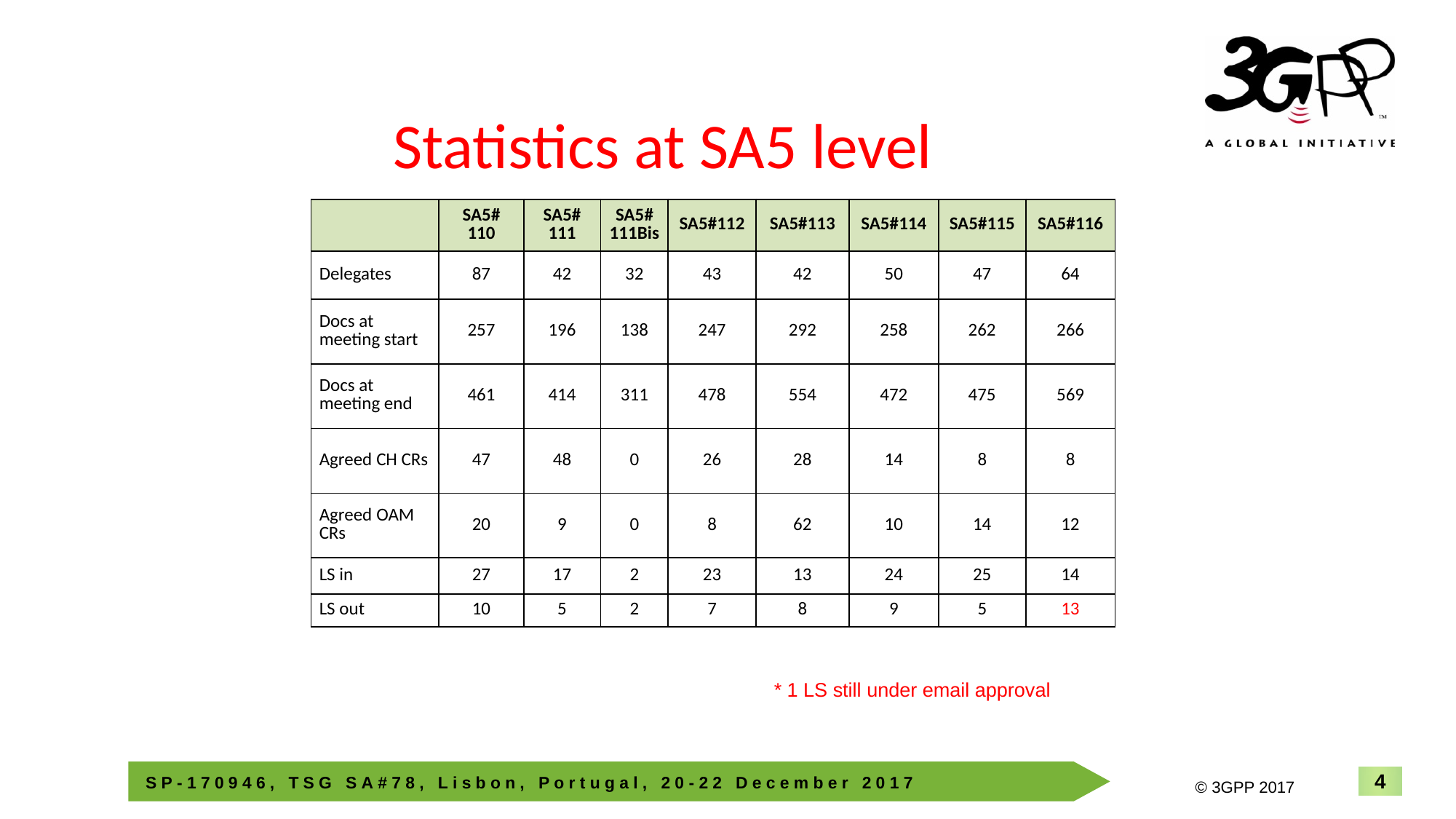

# Statistics at SA5 level
|  | SA5# 110 | SA5# 111 | SA5# 111Bis | SA5#112 | SA5#113 | SA5#114 | SA5#115 | SA5#116 |
| --- | --- | --- | --- | --- | --- | --- | --- | --- |
| Delegates | 87 | 42 | 32 | 43 | 42 | 50 | 47 | 64 |
| Docs at meeting start | 257 | 196 | 138 | 247 | 292 | 258 | 262 | 266 |
| Docs at meeting end | 461 | 414 | 311 | 478 | 554 | 472 | 475 | 569 |
| Agreed CH CRs | 47 | 48 | 0 | 26 | 28 | 14 | 8 | 8 |
| Agreed OAM CRs | 20 | 9 | 0 | 8 | 62 | 10 | 14 | 12 |
| LS in | 27 | 17 | 2 | 23 | 13 | 24 | 25 | 14 |
| LS out | 10 | 5 | 2 | 7 | 8 | 9 | 5 | 13 |
* 1 LS still under email approval